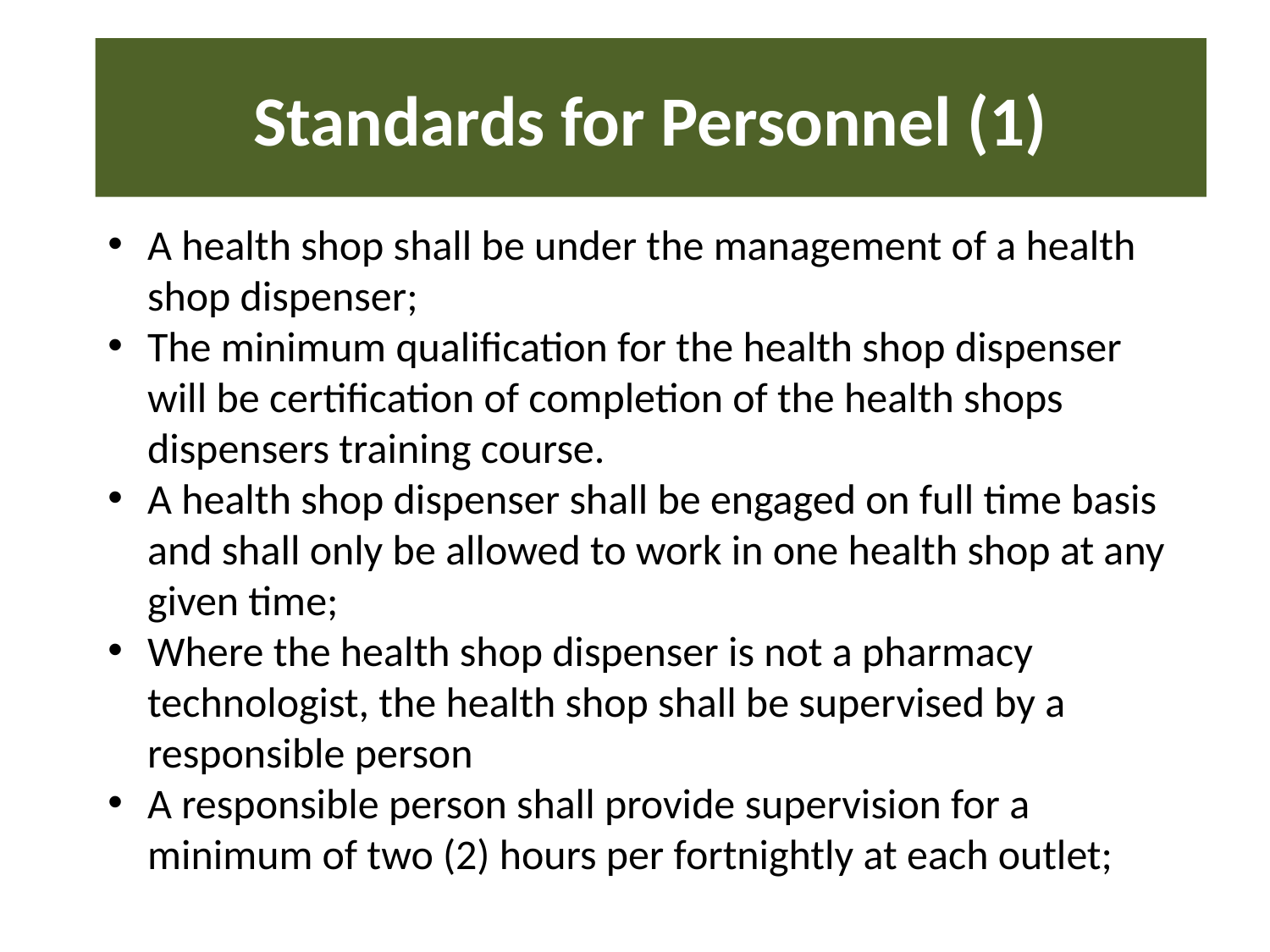

# Standards for Personnel (1)
A health shop shall be under the management of a health shop dispenser;
The minimum qualification for the health shop dispenser will be certification of completion of the health shops dispensers training course.
A health shop dispenser shall be engaged on full time basis and shall only be allowed to work in one health shop at any given time;
Where the health shop dispenser is not a pharmacy technologist, the health shop shall be supervised by a responsible person
A responsible person shall provide supervision for a minimum of two (2) hours per fortnightly at each outlet;